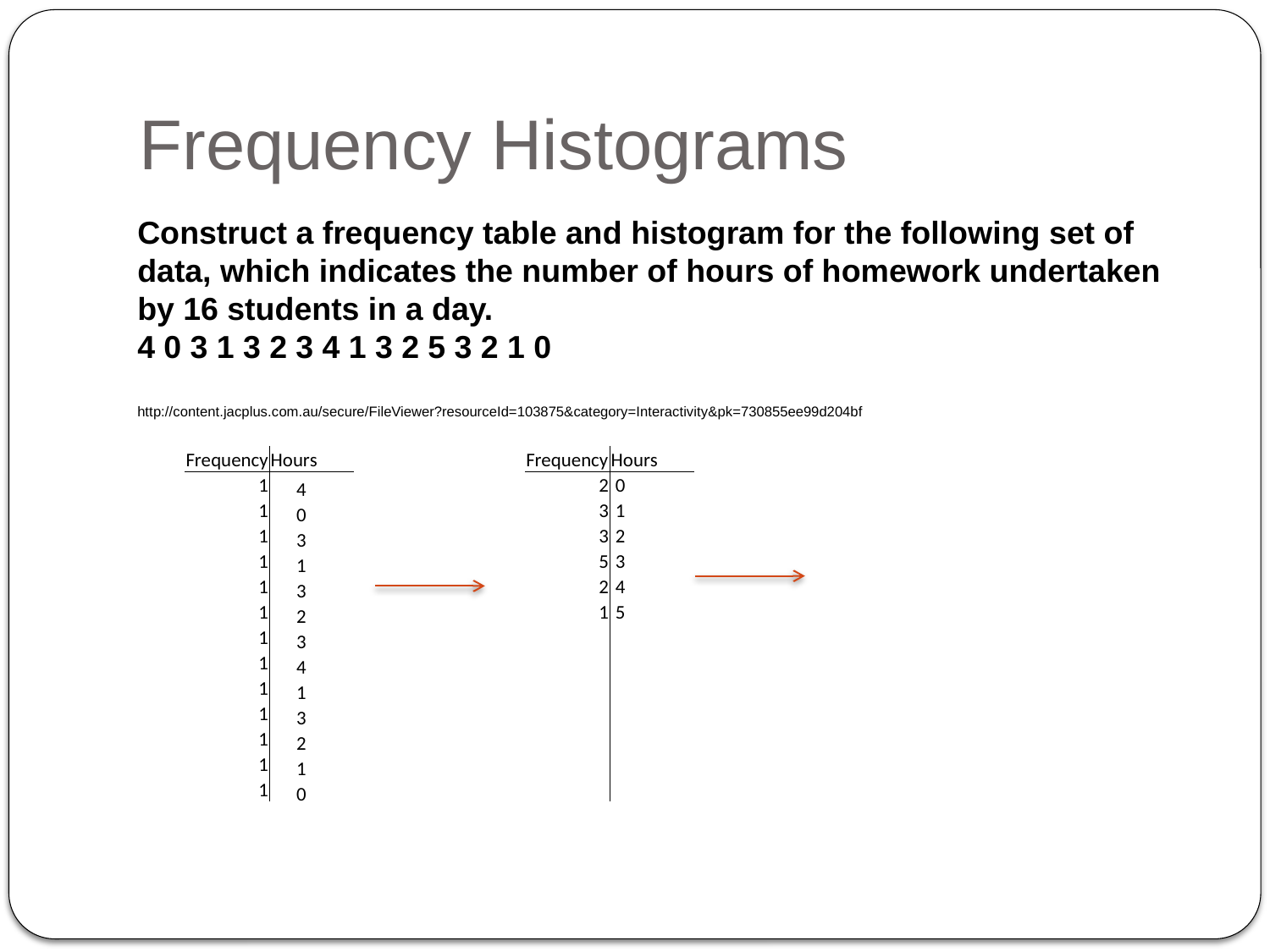

# Frequency Histograms
Construct a frequency table and histogram for the following set of data, which indicates the number of hours of homework undertaken by 16 students in a day.
4 0 3 1 3 2 3 4 1 3 2 5 3 2 1 0

http://content.jacplus.com.au/secure/FileViewer?resourceId=103875&category=Interactivity&pk=730855ee99d204bf
| Frequency | Hours |
| --- | --- |
| 1 |  |
| 1 |  |
| 1 |  |
| 1 |  |
| 1 |  |
| 1 |  |
| 1 |  |
| 1 |  |
| 1 |  |
| 1 |  |
| 1 |  |
| 1 |  |
| 1 |  |
| Frequency | Hours |
| --- | --- |
| 2 | 0 |
| 3 | 1 |
| 3 | 2 |
| 5 | 3 |
| 2 | 4 |
| 1 | 5 |
|  |  |
|  |  |
|  |  |
|  |  |
|  |  |
|  |  |
|  |  |
| 4 |
| --- |
| 0 |
| 3 |
| 1 |
| 3 |
| 2 |
| 3 |
| 4 |
| 1 |
| 3 |
| 2 |
| 1 |
| 0 |